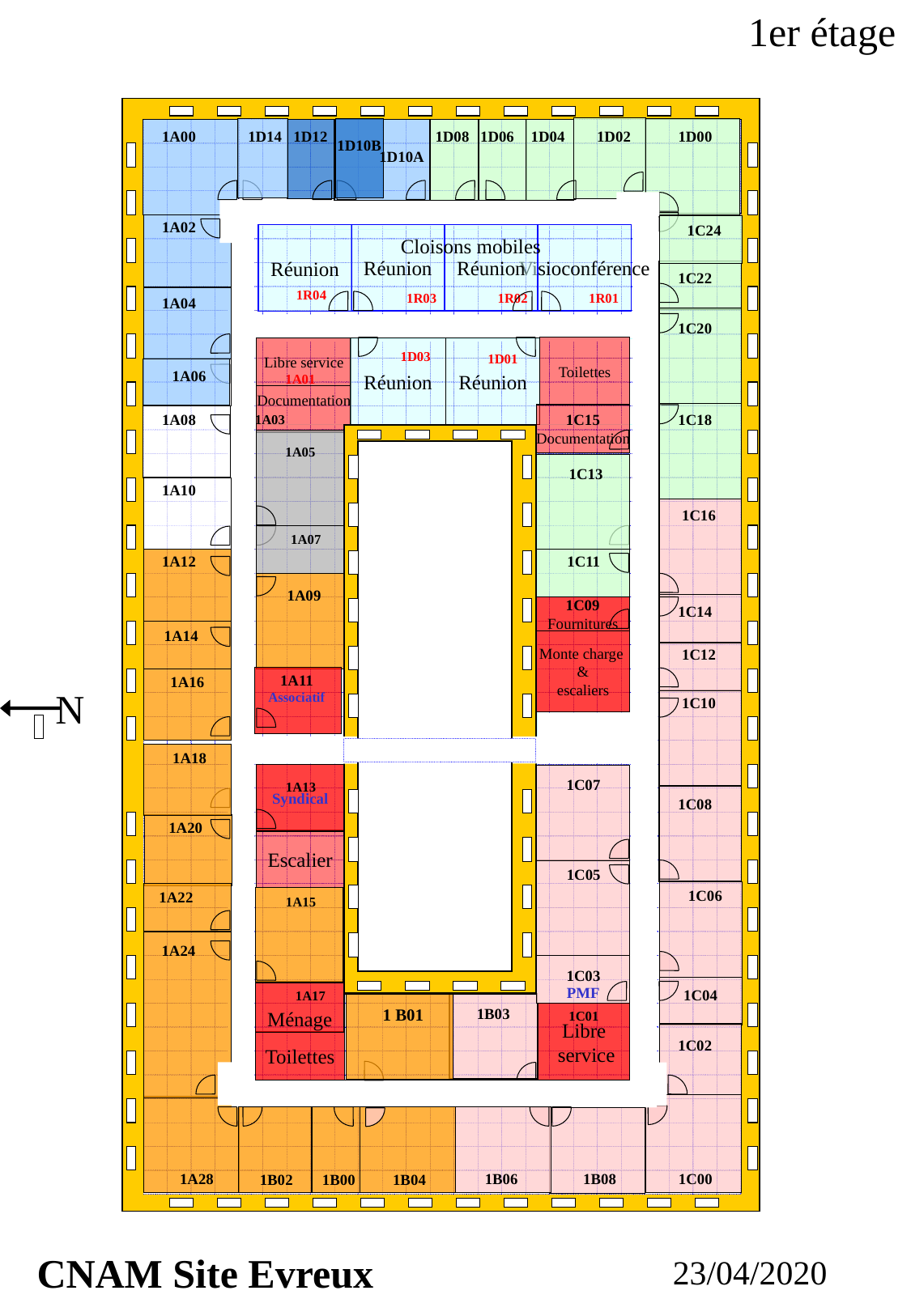

1er étage

1D14
1A00
1D12
1D08
1D06
1D04
1D02
1D00

1D10B

1D10A

1A02

1C24

Réunion
Réunion
Visioconférence
Réunion
Cloisons mobiles

1C22

1R04

1R03
1R02
1R01

1A04

1C20

Toilettes

Libre service
Réunion
Réunion

1D03
1D01

1A06

1A01

Documentation

1A08
1C18
1A03
1C15
Documentation

1A05

1C13

1A10

1C16

1A07

1A12
1C11

1A09

1C14

1C09
Fournitures

1A14

Monte charge
&
escaliers
1C12

1A11
Associatif

1A16

N

1C10

1A18

Syndical

1C07

1A13

1C08

1A20

Escalier

1C05

1C06

1A22

1A15

1A24

1C03

PMF

1C04

Ménage
1A17

1B03
1 B01
1C01

Libre
 service

1C02

Toilettes

1C00
1B08
1A28
1B00
1B02
1B06
1B04

CNAM Site Evreux
23/04/2020